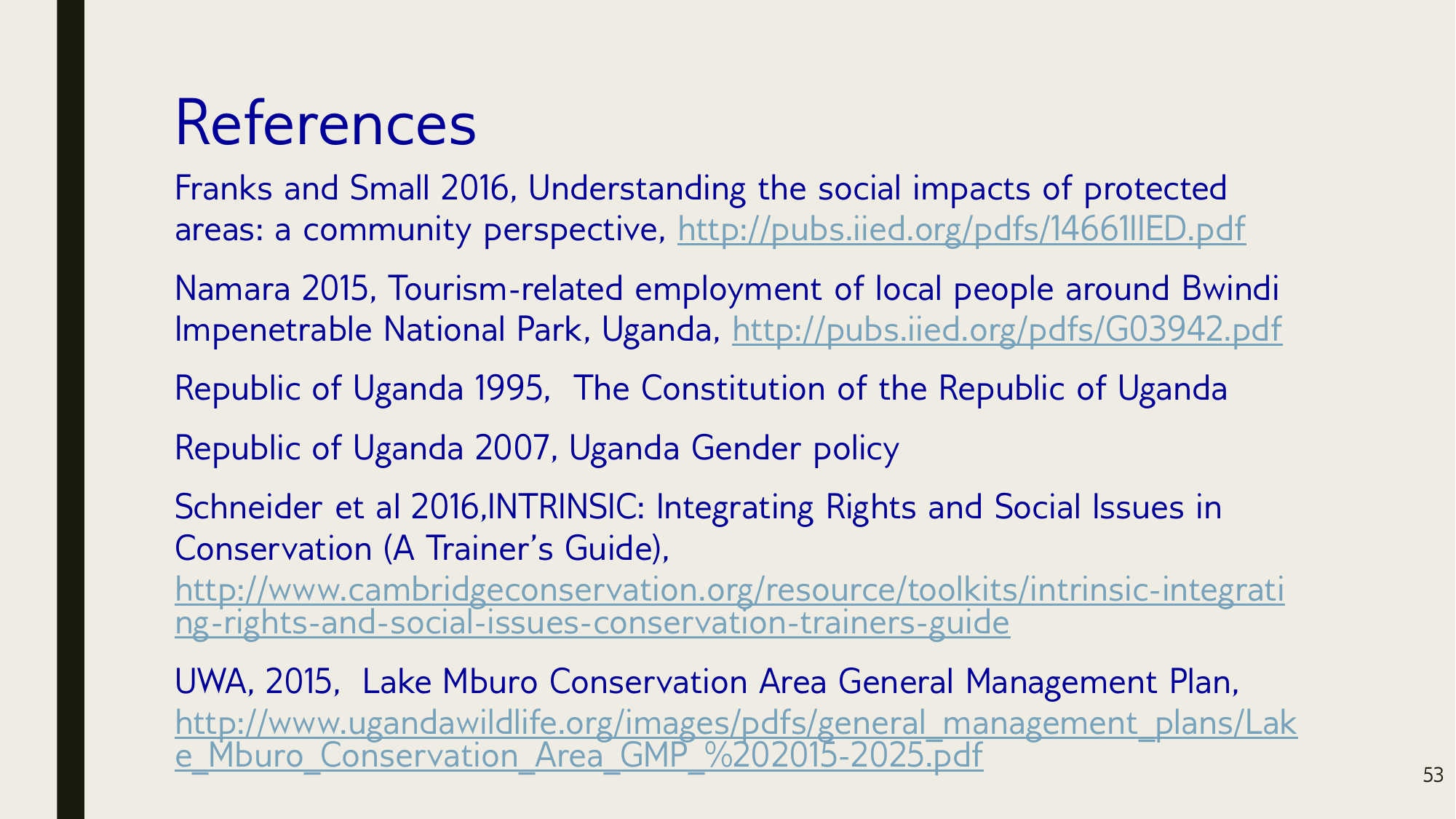

# References
Franks and Small 2016, Understanding the social impacts of protected areas: a community perspective, http://pubs.iied.org/pdfs/14661IIED.pdf
Namara 2015, Tourism-related employment of local people around Bwindi Impenetrable National Park, Uganda, http://pubs.iied.org/pdfs/G03942.pdf
Republic of Uganda 1995,  The Constitution of the Republic of Uganda
Republic of Uganda 2007, Uganda Gender policy
Schneider et al 2016,INTRINSIC: Integrating Rights and Social Issues in Conservation (A Trainer’s Guide), http://www.cambridgeconservation.org/resource/toolkits/intrinsic-integrating-rights-and-social-issues-conservation-trainers-guide
UWA, 2015,  Lake Mburo Conservation Area General Management Plan, http://www.ugandawildlife.org/images/pdfs/general_management_plans/Lake_Mburo_Conservation_Area_GMP_%202015-2025.pdf

53